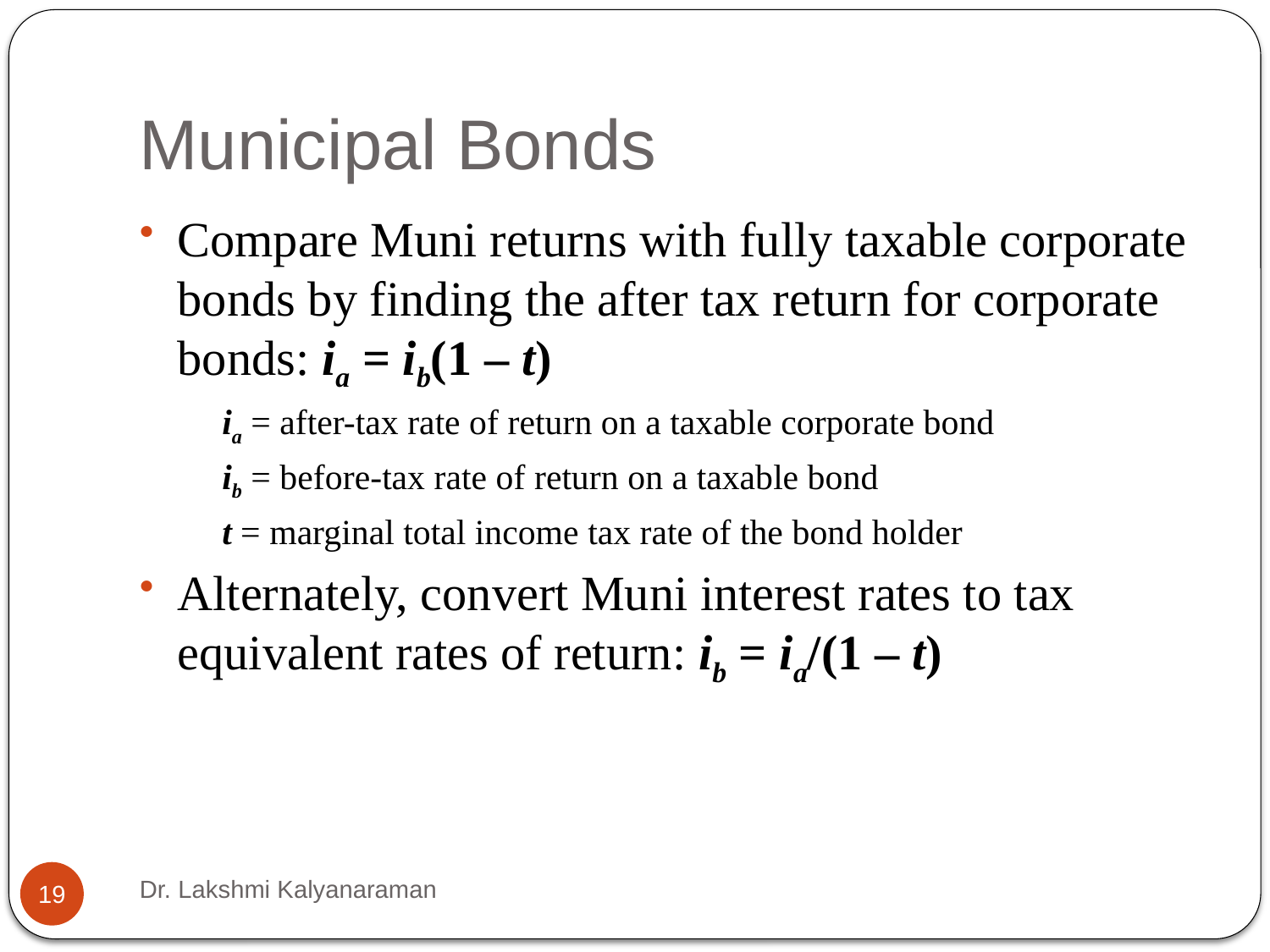

# Municipal Bonds
Compare Muni returns with fully taxable corporate bonds by finding the after tax return for corporate bonds: ia = ib(1 – t)
ia = after-tax rate of return on a taxable corporate bond
ib = before-tax rate of return on a taxable bond
t = marginal total income tax rate of the bond holder
Alternately, convert Muni interest rates to tax equivalent rates of return: ib = ia/(1 – t)

Dr. Lakshmi Kalyanaraman
19